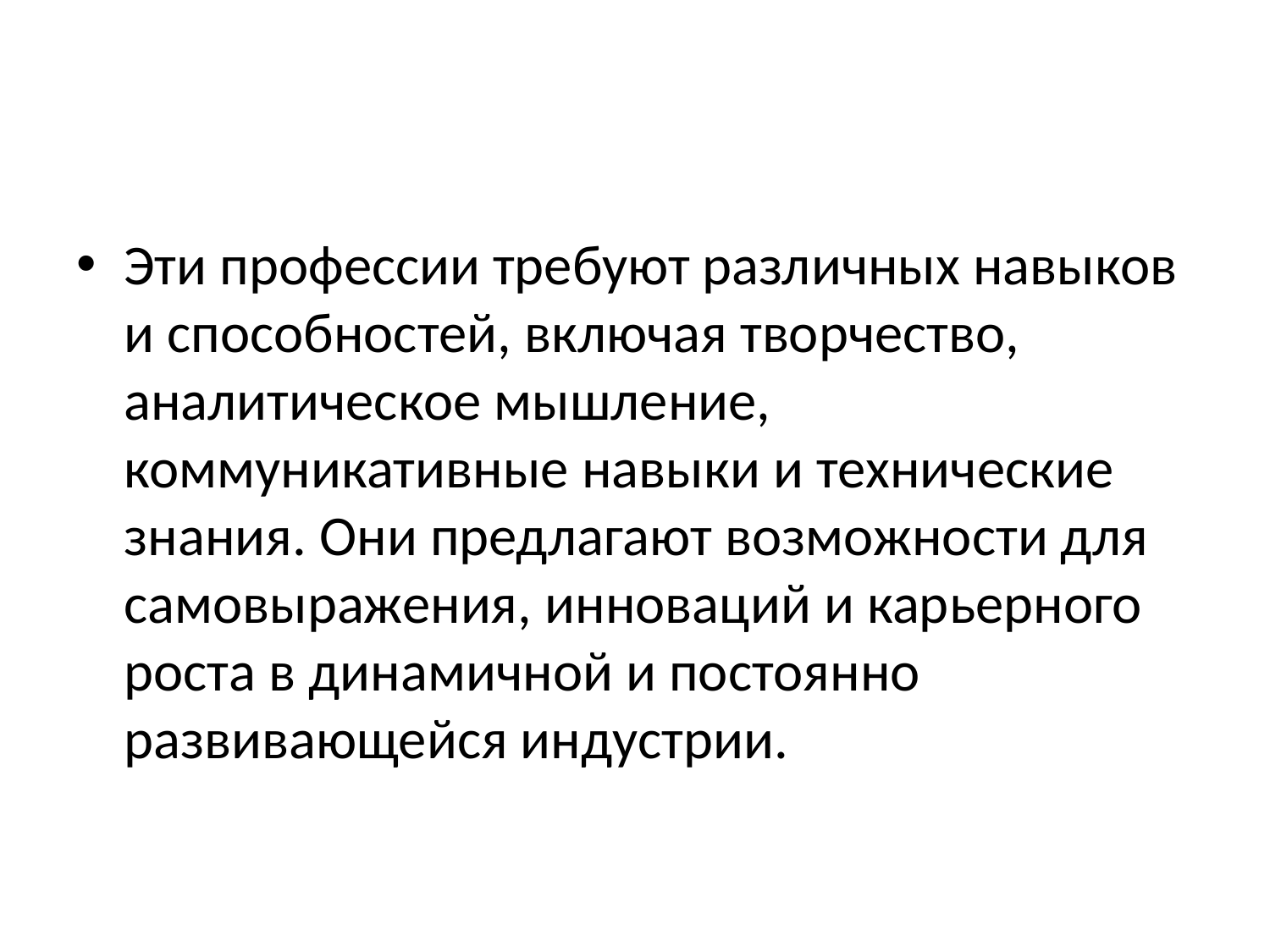

Эти профессии требуют различных навыков и способностей, включая творчество, аналитическое мышление, коммуникативные навыки и технические знания. Они предлагают возможности для самовыражения, инноваций и карьерного роста в динамичной и постоянно развивающейся индустрии.